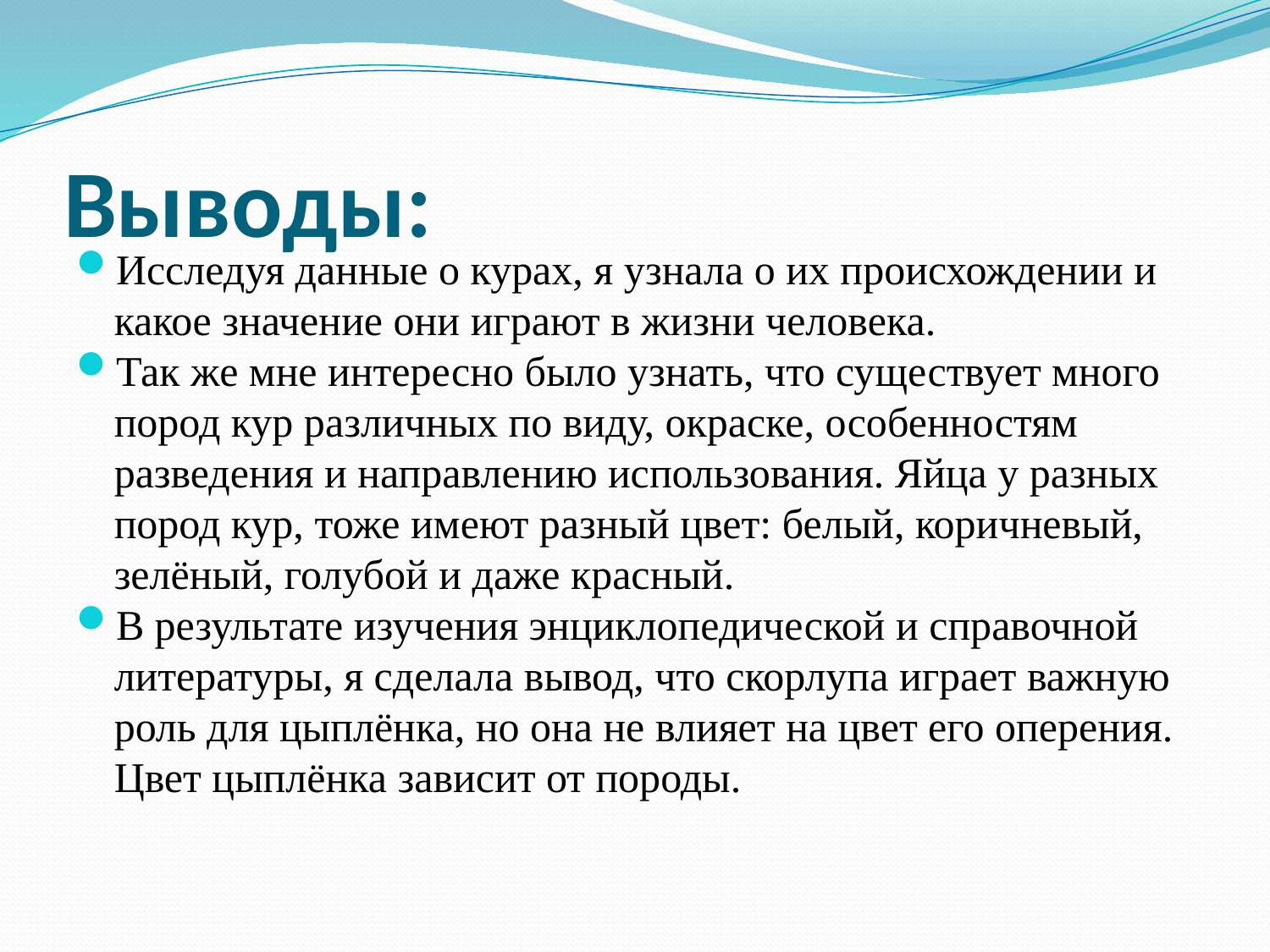

# Выводы:
Исследуя данные о курах, я узнала о их происхождении и какое значение они играют в жизни человека.
Так же мне интересно было узнать, что существует много пород кур различных по виду, окраске, особенностям разведения и направлению использования. Яйца у разных пород кур, тоже имеют разный цвет: белый, коричневый, зелёный, голубой и даже красный.
В результате изучения энциклопедической и справочной литературы, я сделала вывод, что скорлупа играет важную роль для цыплёнка, но она не влияет на цвет его оперения. Цвет цыплёнка зависит от породы.